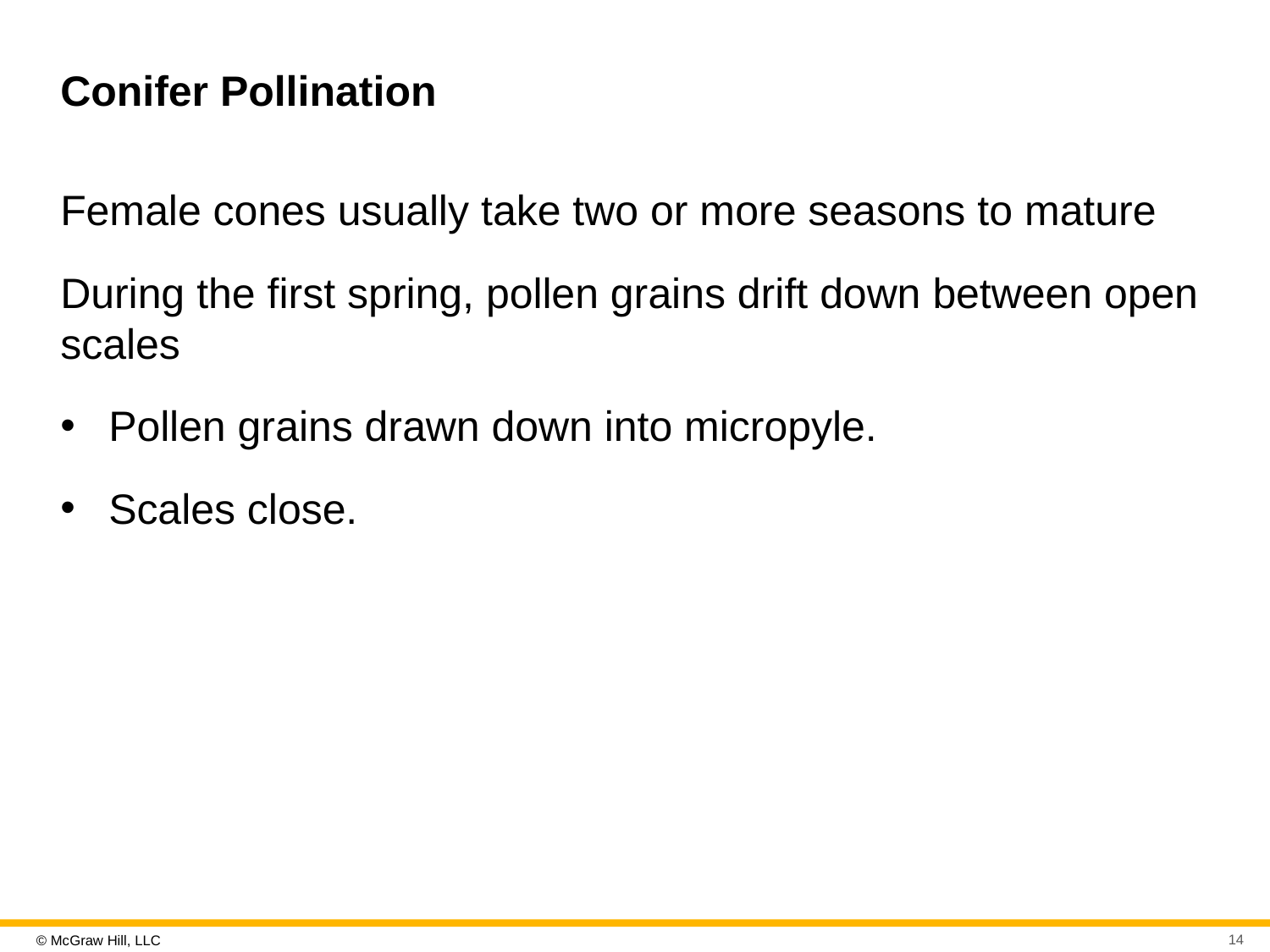

# Conifer Pollination
Female cones usually take two or more seasons to mature
During the first spring, pollen grains drift down between open scales
Pollen grains drawn down into micropyle.
Scales close.
14